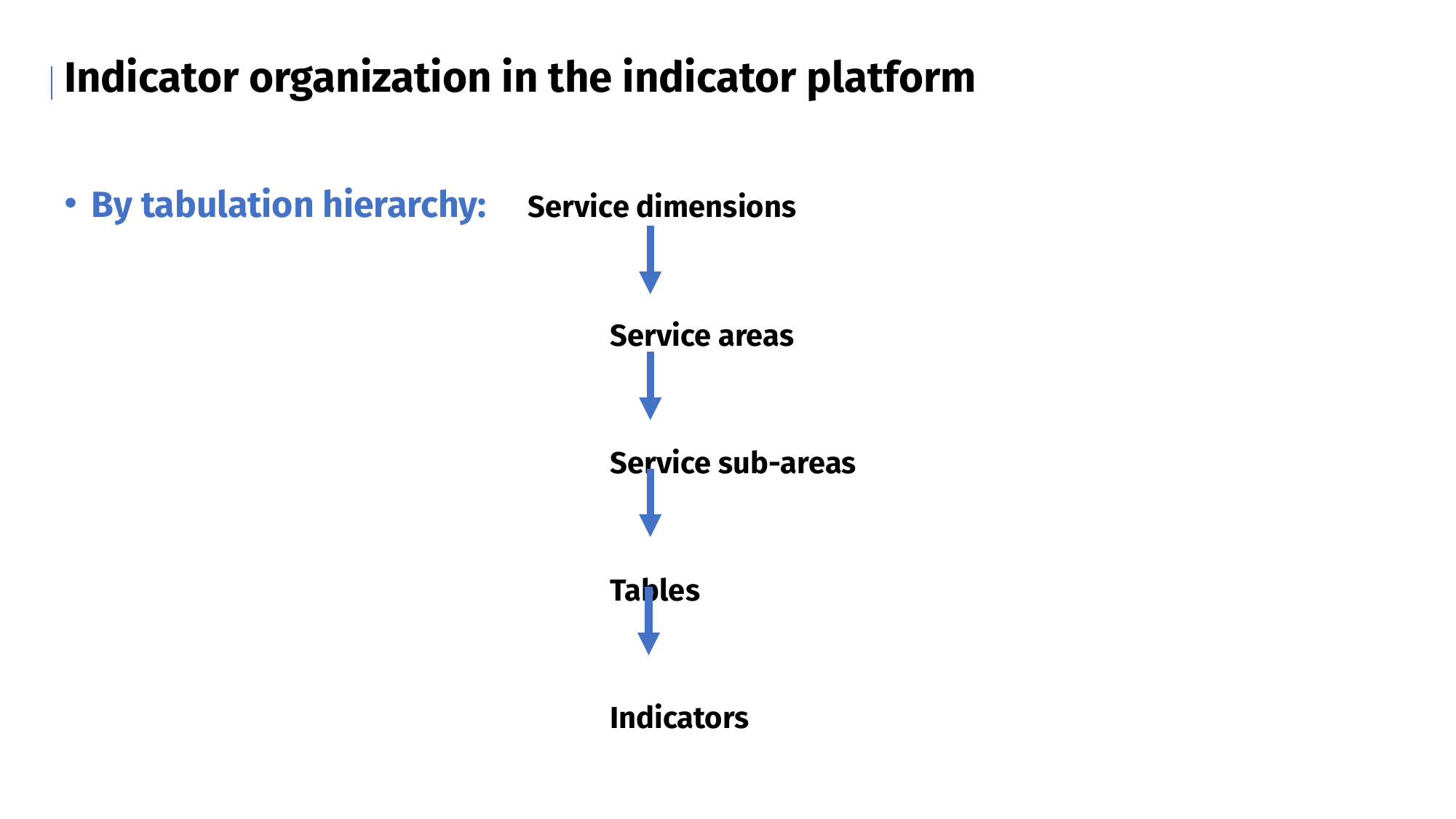

Indicator organization in the indicator platform
By tabulation hierarchy:	Service dimensions

	Service areas

	Service sub-areas

	Tables

	Indicators